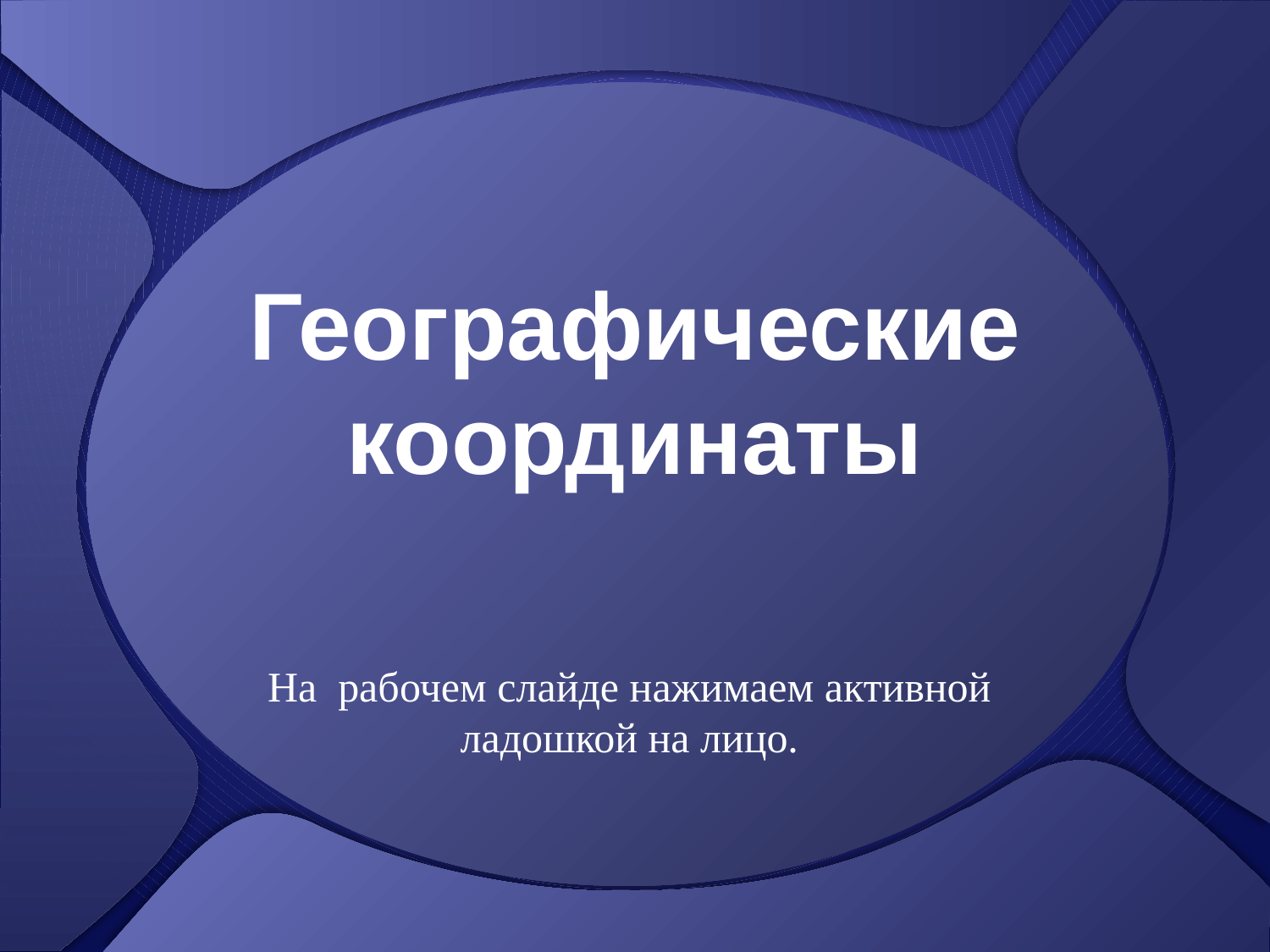

# Географические координаты
На  рабочем слайде нажимаем активной ладошкой на лицо.